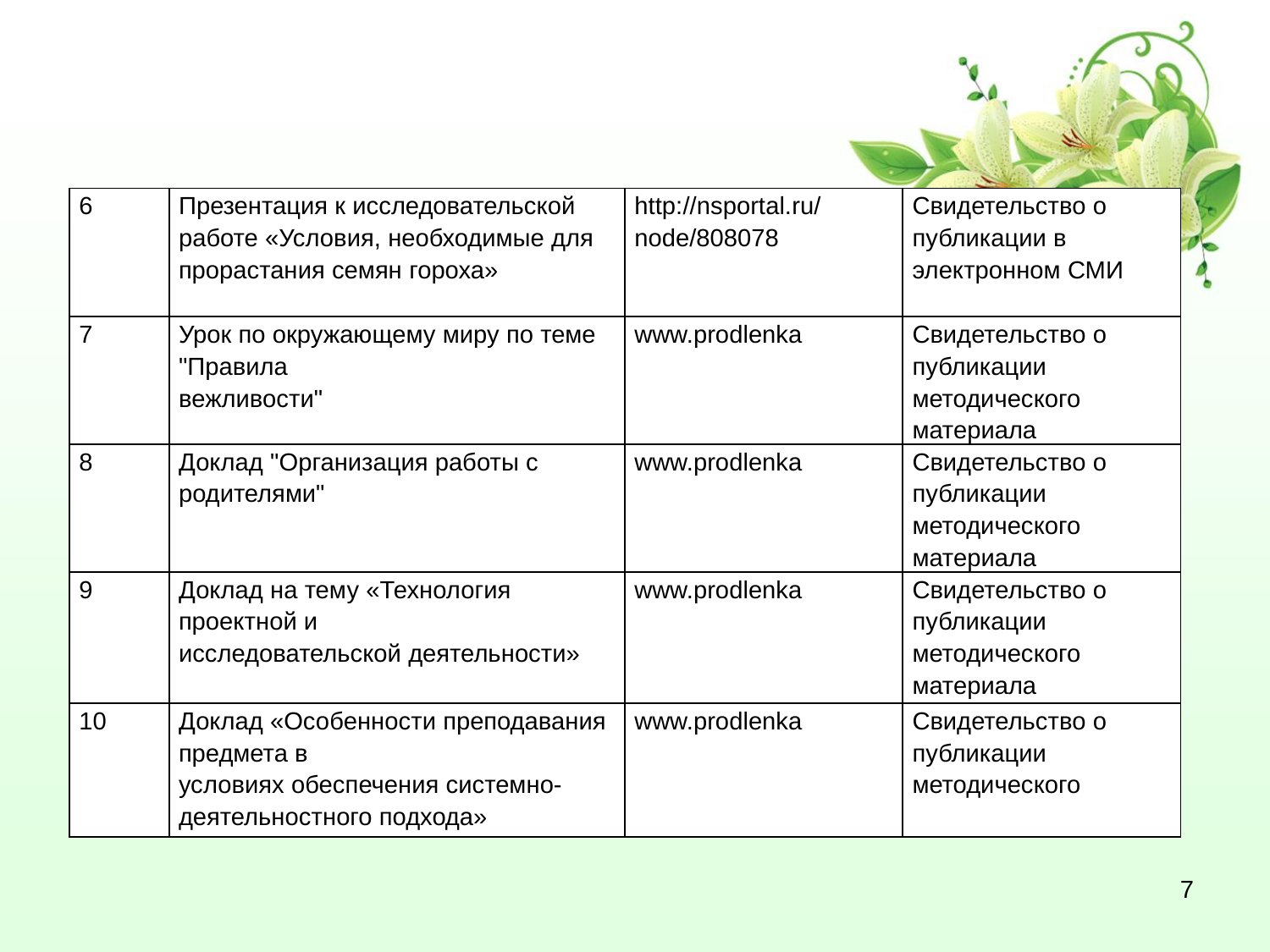

| 6 | Презентация к исследовательской работе «Условия, необходимые для прорастания семян гороха» | http://nsportal.ru/node/808078 | Свидетельство о публикации в электронном СМИ |
| --- | --- | --- | --- |
| 7 | Урок по окружающему миру по теме "Правила вежливости" | www.prodlenka | Свидетельство о публикации методического материала |
| 8 | Доклад "Организация работы с родителями" | www.prodlenka | Свидетельство о публикации методического материала |
| 9 | Доклад на тему «Технология проектной и исследовательской деятельности» | www.prodlenka | Свидетельство о публикации методического материала |
| 10 | Доклад «Особенности преподавания предмета в условиях обеспечения системно- деятельностного подхода» | www.prodlenka | Свидетельство о публикации методического |
7